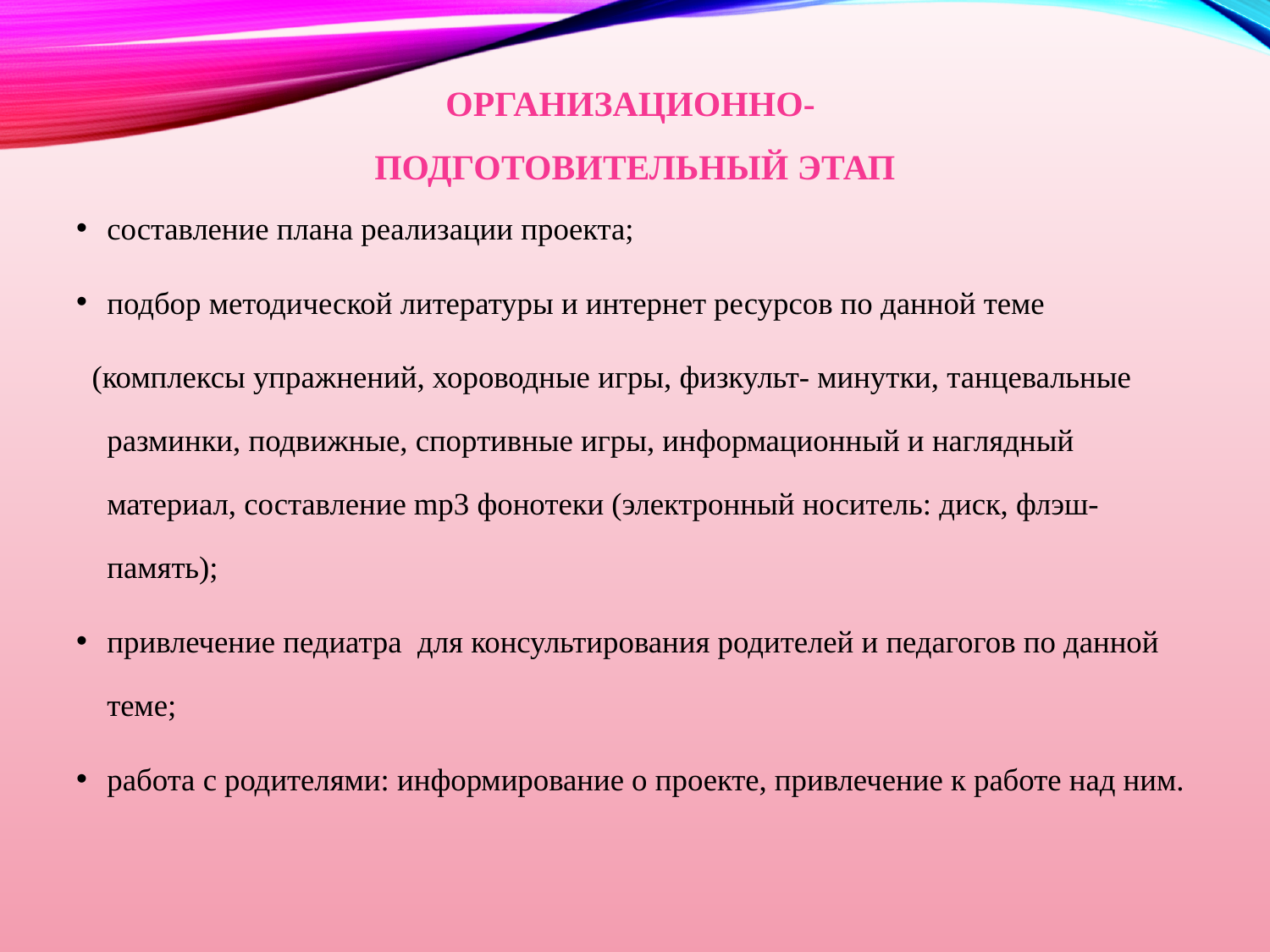

# Организационно- подготовительный этап
составление плана реализации проекта;
подбор методической литературы и интернет ресурсов по данной теме
  (комплексы упражнений, хороводные игры, физкульт- минутки, танцевальные  разминки, подвижные, спортивные игры, информационный и наглядный материал, составление mp3 фонотеки (электронный носитель: диск, флэш-память);
привлечение педиатра  для консультирования родителей и педагогов по данной теме;
работа с родителями: информирование о проекте, привлечение к работе над ним.